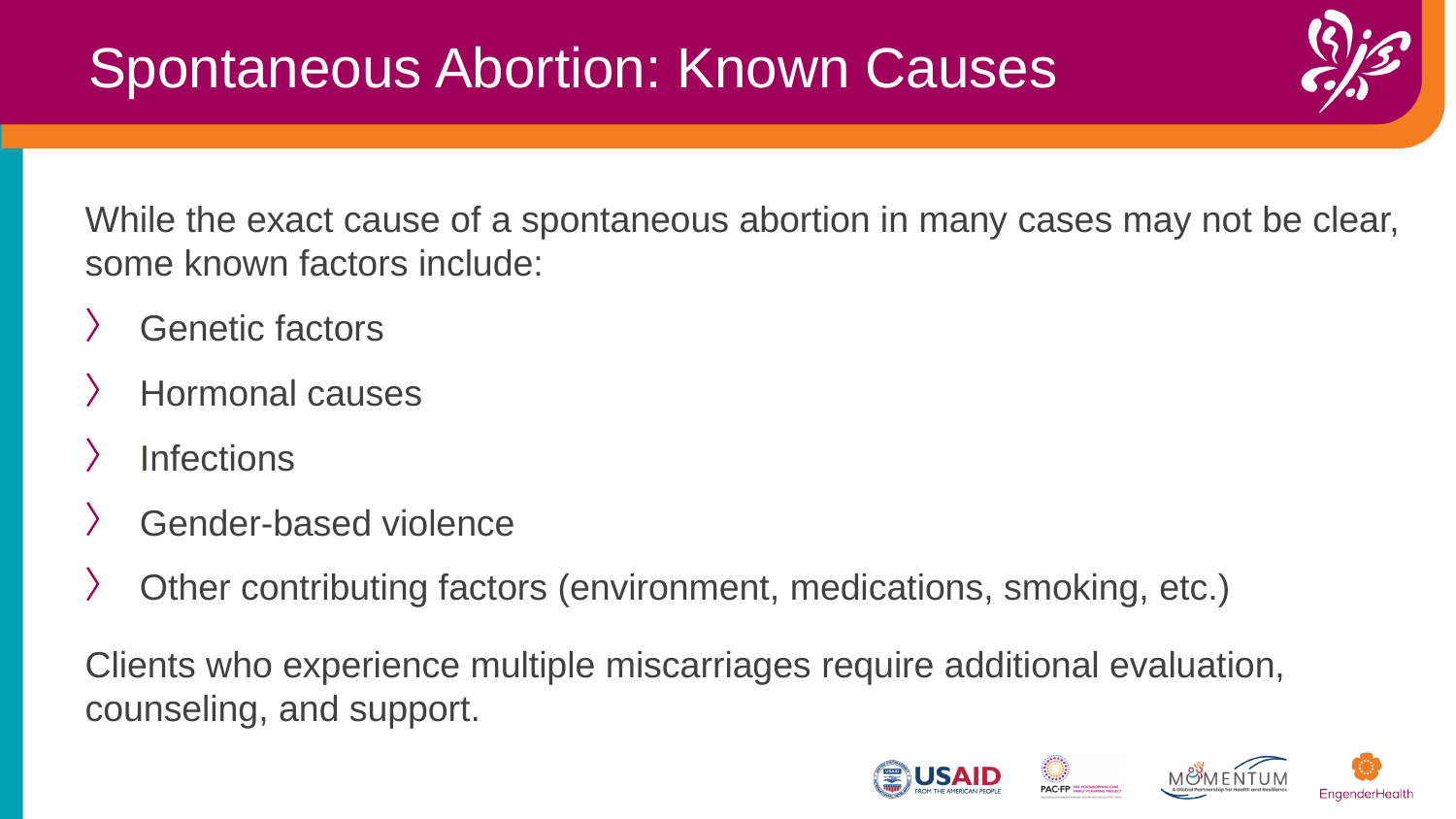

Spontaneous Abortion: Known Causes
While the exact cause of a spontaneous abortion in many cases may not be clear, some known factors include:​
Genetic factors
Hormonal causes
​Infections
Gender-based violence​
Other contributing factors (environment, medications, smoking, etc.)
Clients who experience multiple miscarriages require additional evaluation, counseling, and support.